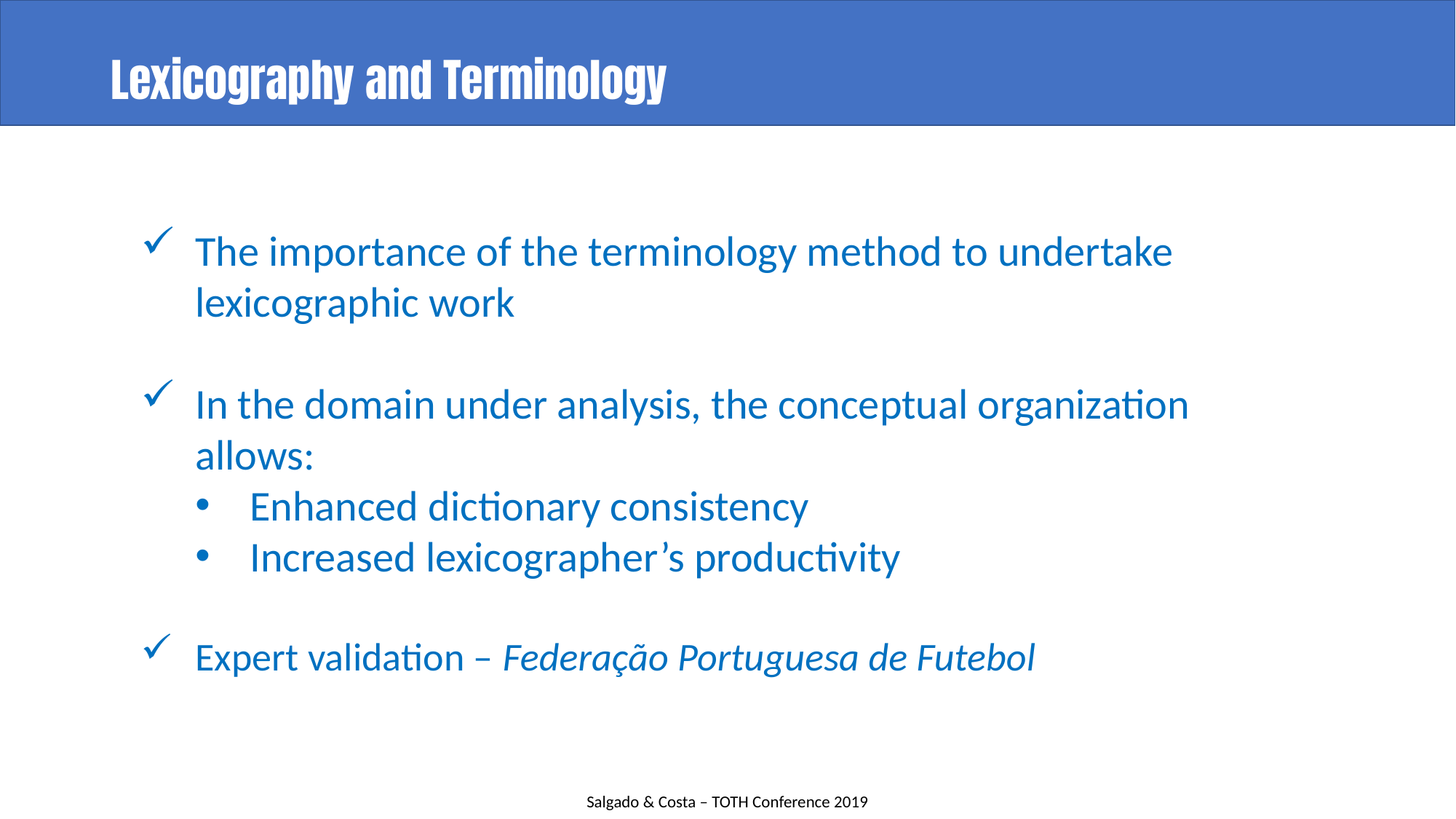

# Lexicography and Terminology
The importance of the terminology method to undertake lexicographic work

In the domain under analysis, the conceptual organization allows:
Enhanced dictionary consistency
Increased lexicographer’s productivity

Expert validation – Federação Portuguesa de Futebol
Salgado & Costa – TOTH Conference 2019